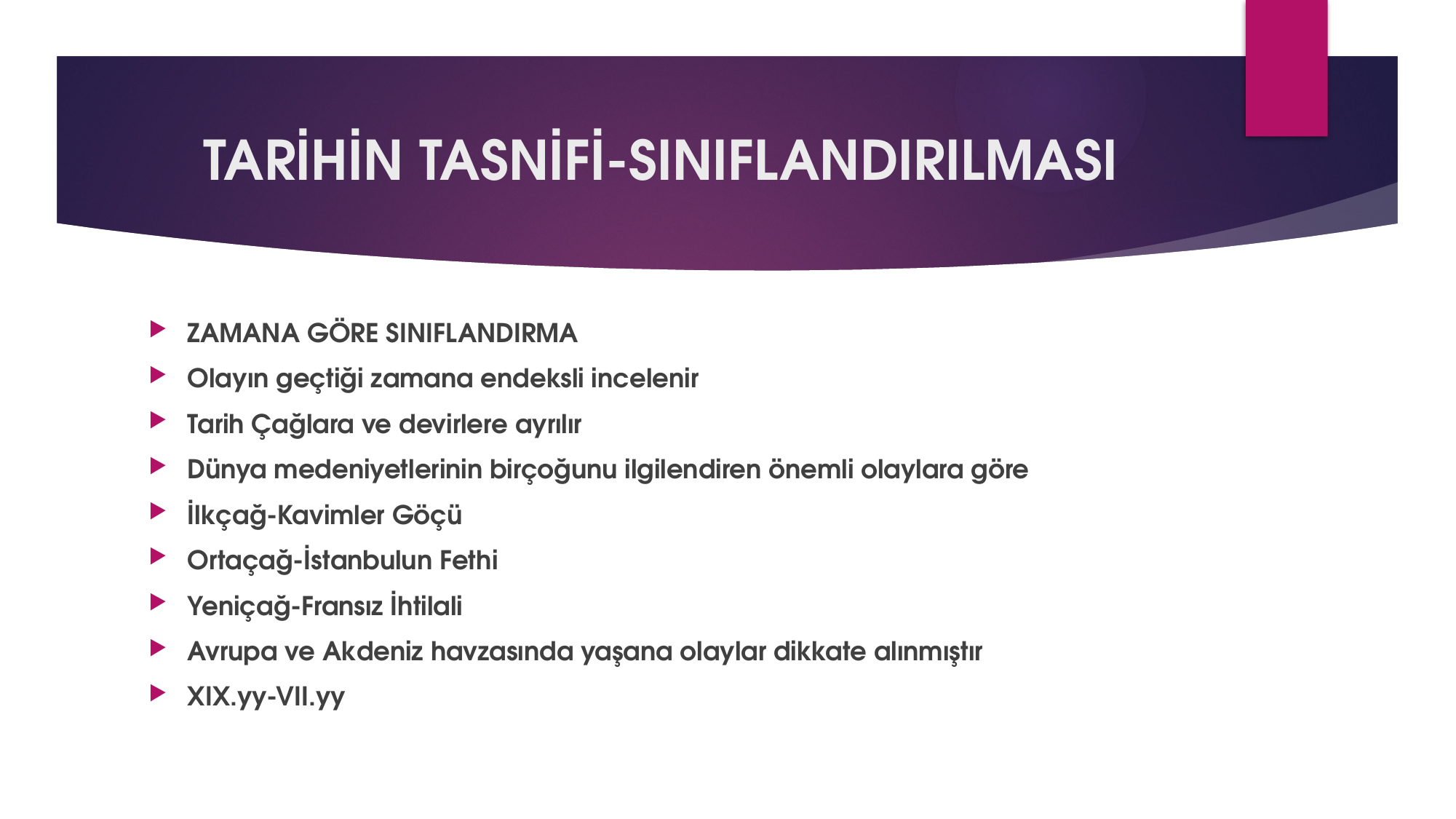

# TARİHİN TASNİFİ-SINIFLANDIRILMASI
ZAMANA GÖRE SINIFLANDIRMA
Olayın geçtiği zamana endeksli incelenir
Tarih Çağlara ve devirlere ayrılır
Dünya medeniyetlerinin birçoğunu ilgilendiren önemli olaylara göre
İlkçağ-Kavimler Göçü
Ortaçağ-İstanbulun Fethi
Yeniçağ-Fransız İhtilali
Avrupa ve Akdeniz havzasında yaşana olaylar dikkate alınmıştır
XIX.yy-VII.yy